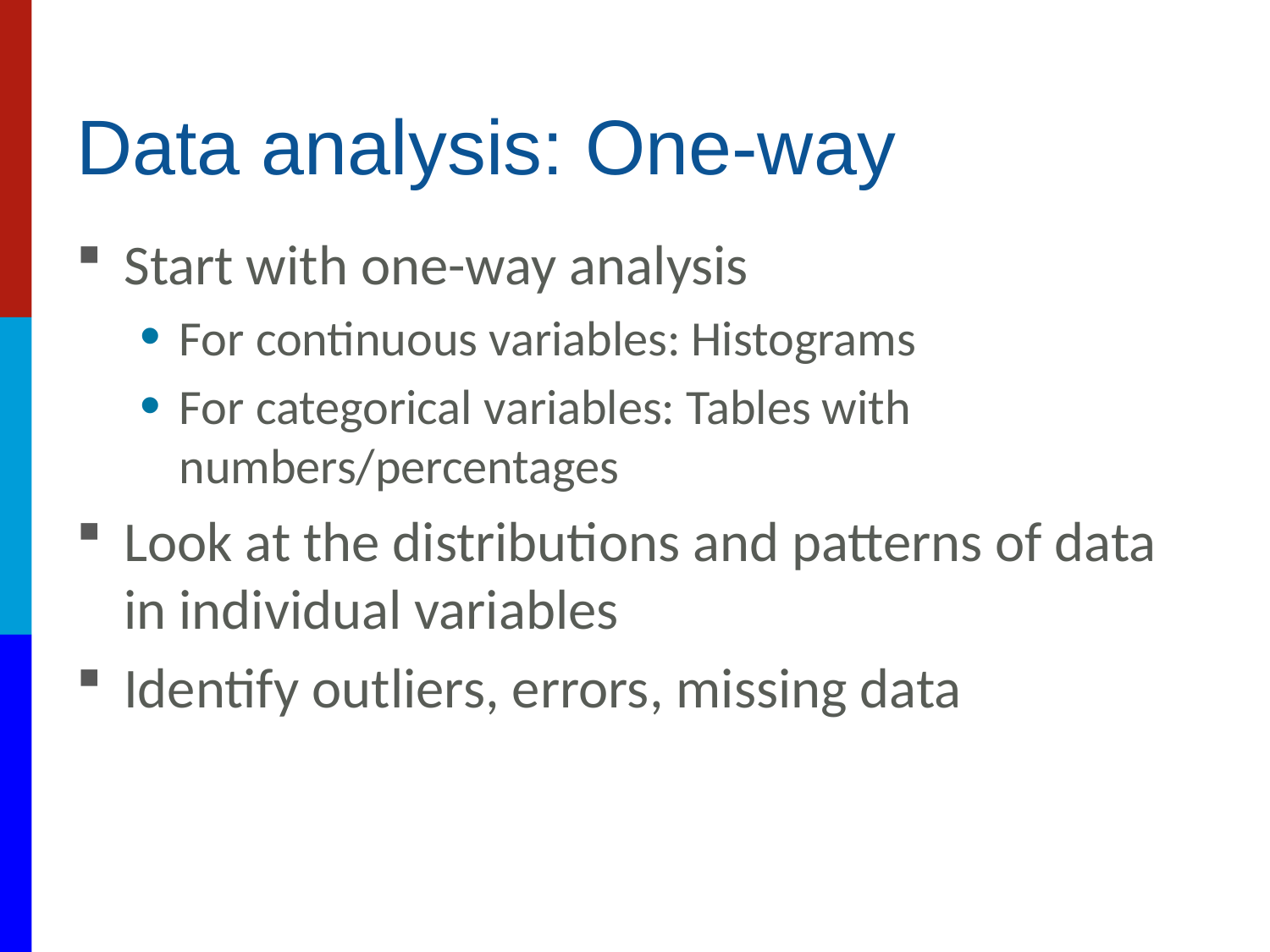

# Data analysis: One-way
Start with one-way analysis
For continuous variables: Histograms
For categorical variables: Tables with numbers/percentages
Look at the distributions and patterns of data in individual variables
Identify outliers, errors, missing data